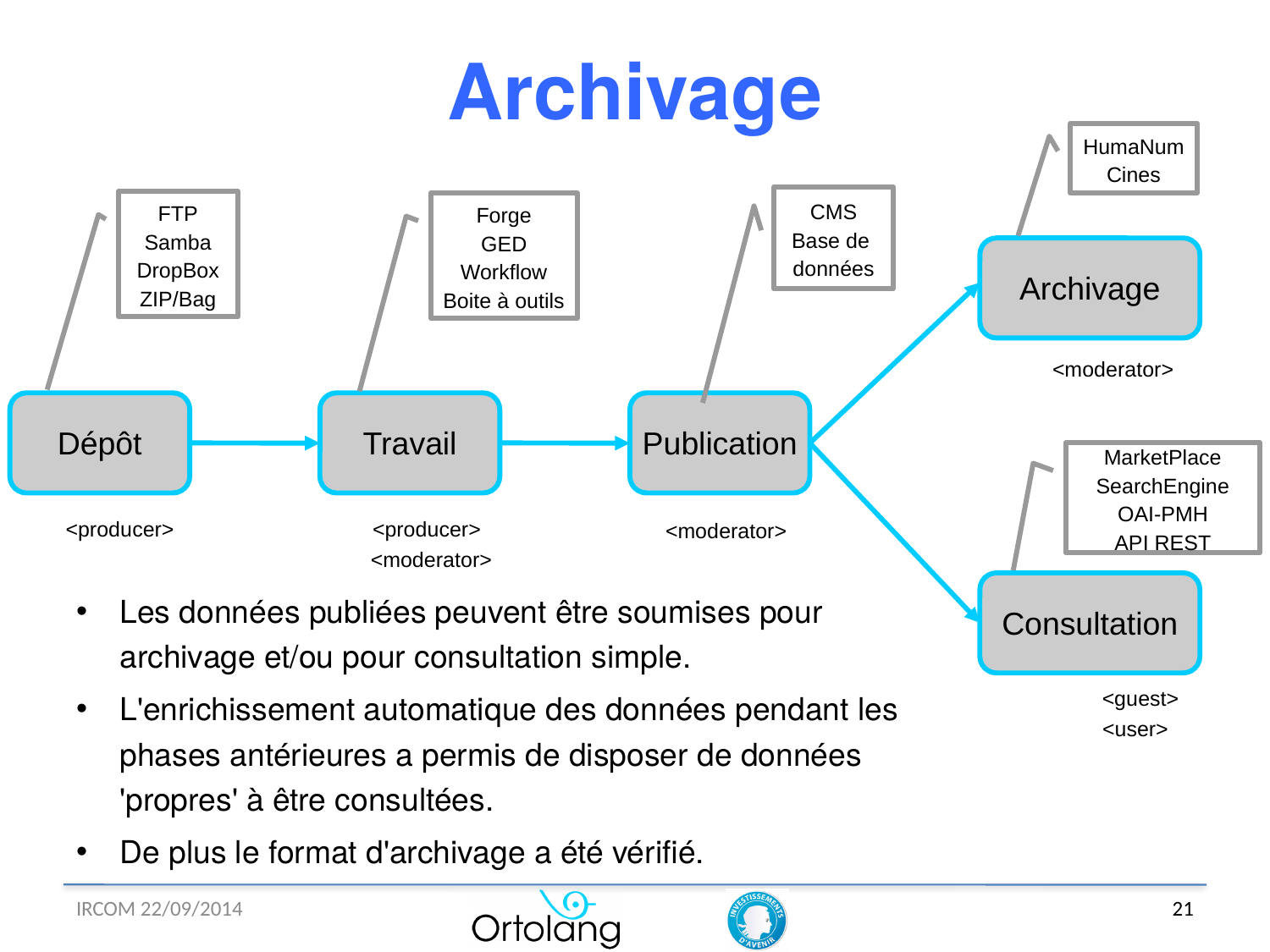

# Archivage
HumaNum
Cines
FTP
Samba
DropBox
ZIP/Bag
Forge
GED
Workflow
Boite à outils
Archivage

<moderator>
Dépôt
Travail
Publication

<producer>
<producer>
<moderator>
<moderator>
Consultation
<guest>
<user>
MarketPlace
SearchEngine
OAI-PMH
API REST
CMS
Base de
données
Les données publiées peuvent être soumises pour archivage et/ou pour consultation simple.
L'enrichissement automatique des données pendant les phases antérieures a permis de disposer de données 'propres' à être consultées.
De plus le format d'archivage a été vérifié.

IRCOM 22/09/2014
21